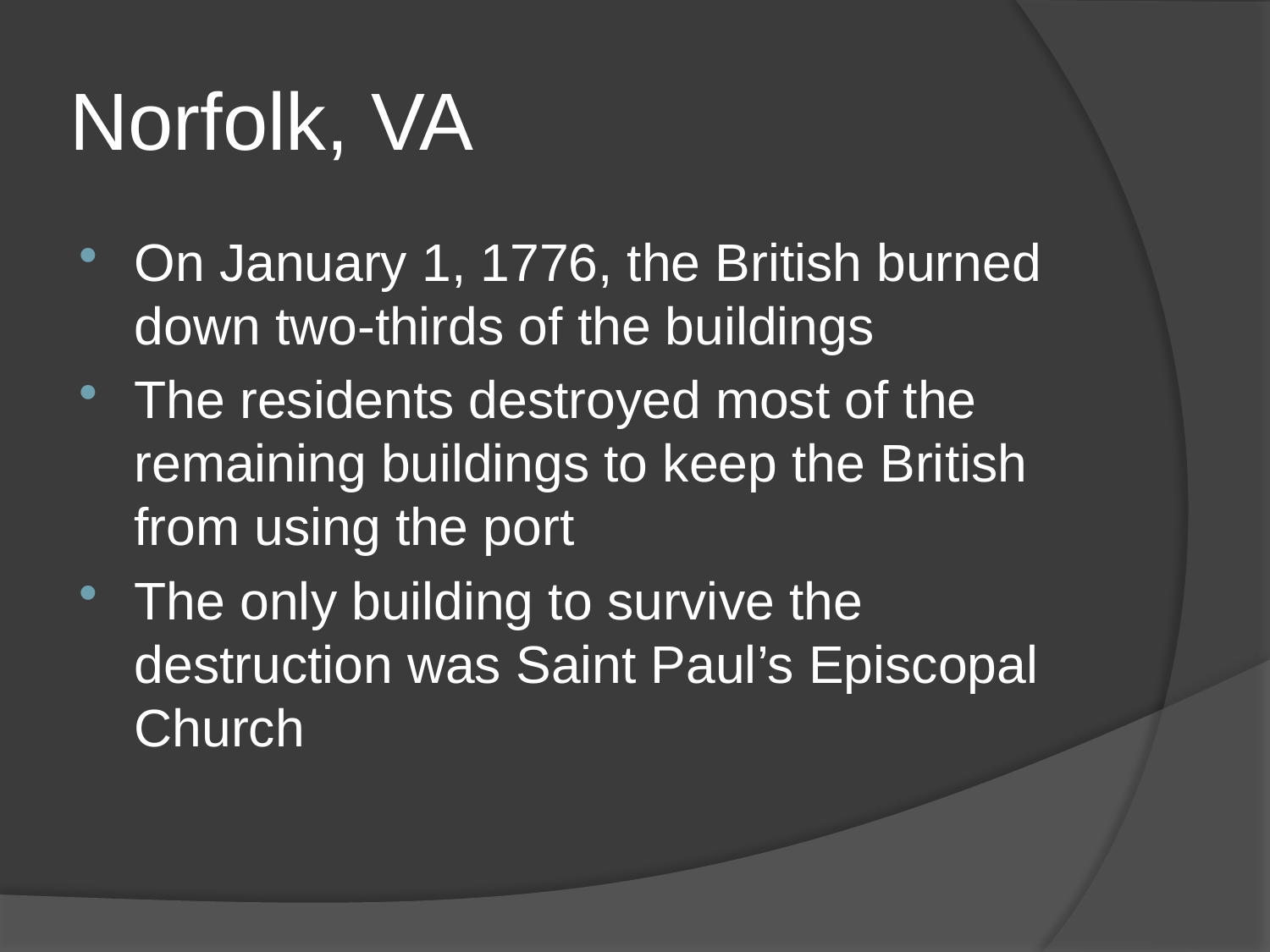

# Norfolk, VA
On January 1, 1776, the British burned down two-thirds of the buildings
The residents destroyed most of the remaining buildings to keep the British from using the port
The only building to survive the destruction was Saint Paul’s Episcopal Church